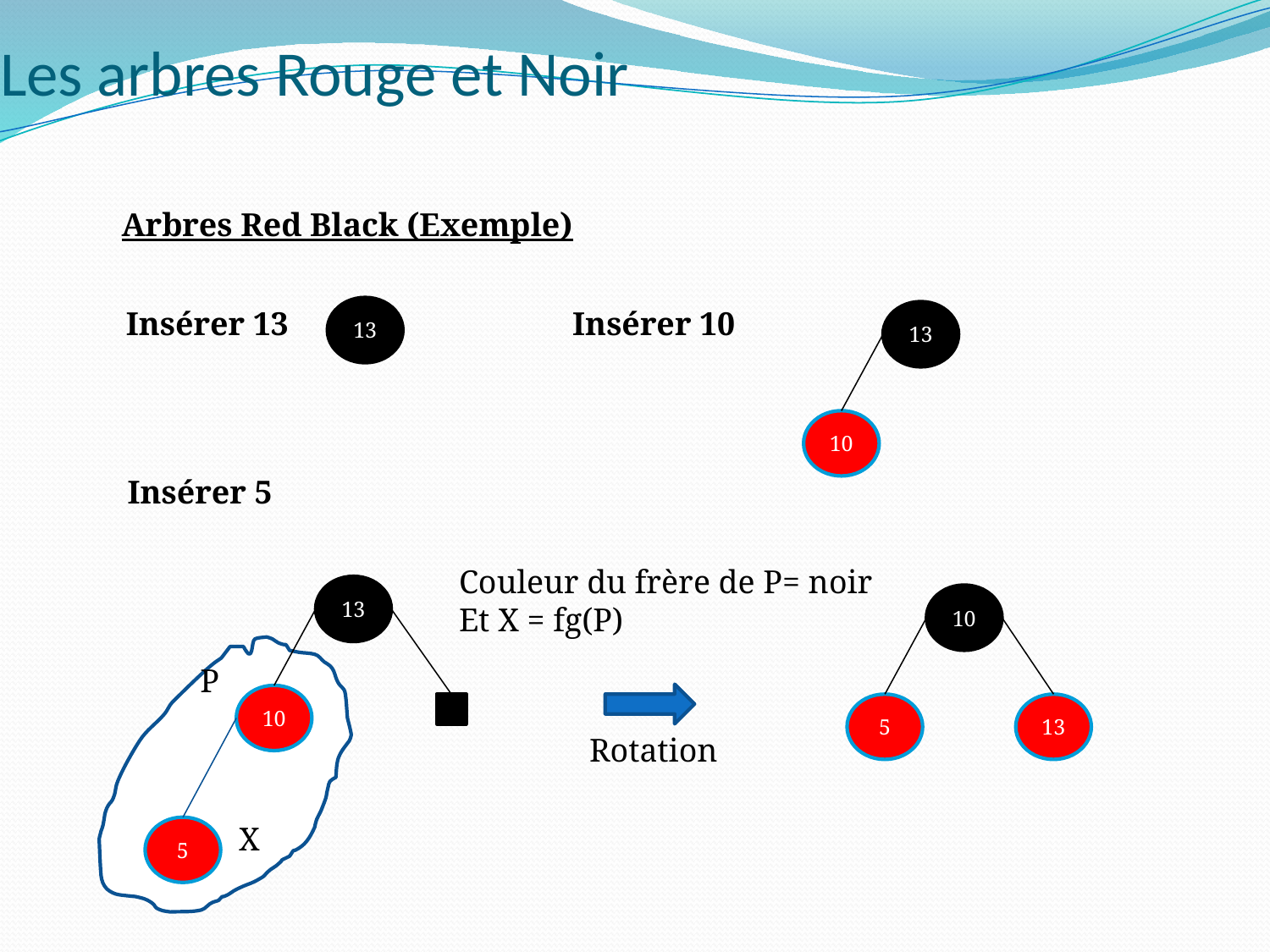

# Les arbres Rouge et Noir

Arbres Red Black (Exemple)
Insérer 13
13
Insérer 10
13
10
Insérer 5
Couleur du frère de P= noir
Et X = fg(P)
13
10

P

10

5
13
Rotation
X
5